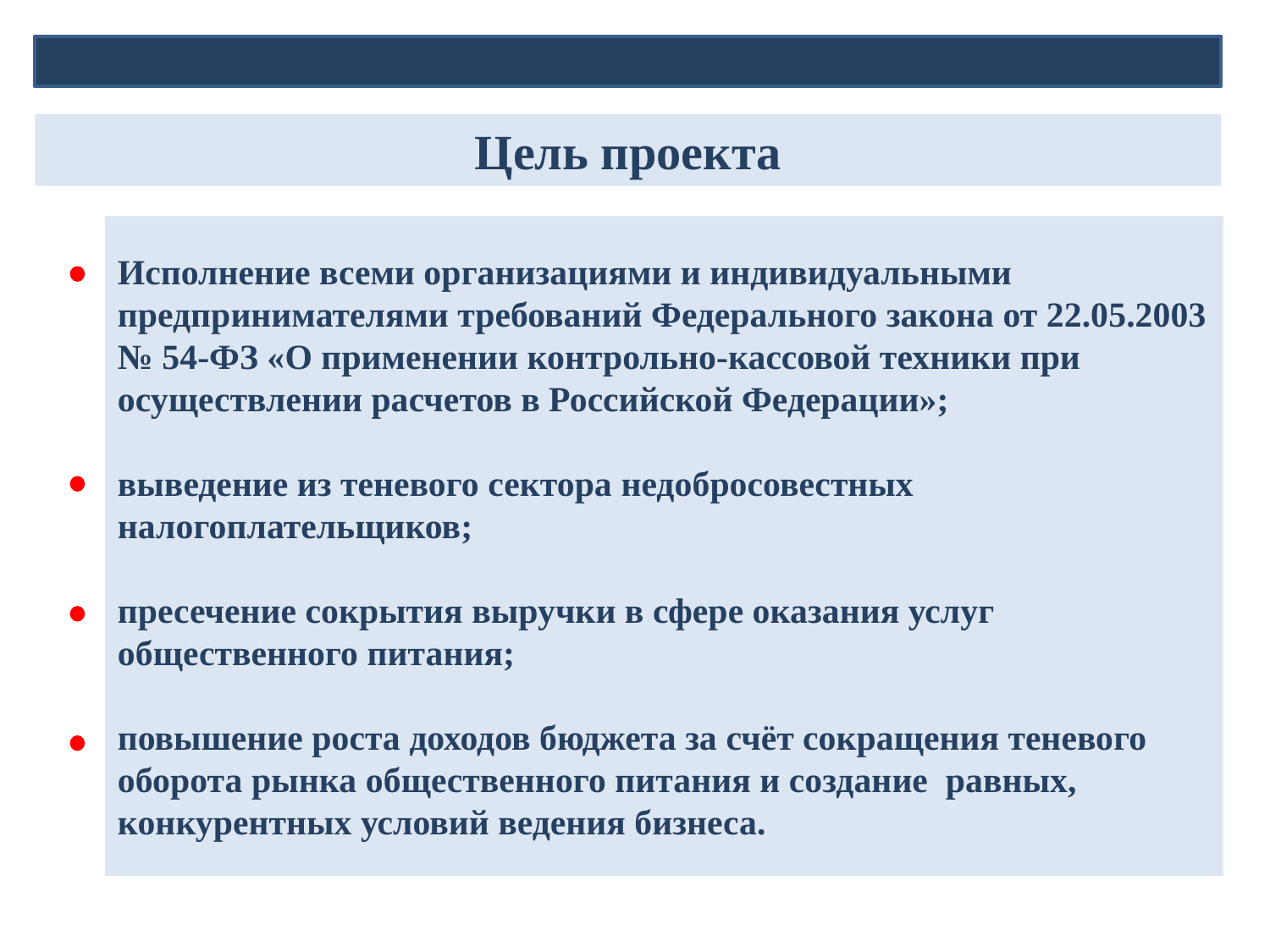

Цель проекта
# Исполнение всеми организациями и индивидуальными предпринимателями требований Федерального закона от 22.05.2003 № 54-ФЗ «О применении контрольно-кассовой техники при осуществлении расчетов в Российской Федерации»; выведение из теневого сектора недобросовестных налогоплательщиков; пресечение сокрытия выручки в сфере оказания услуг общественного питания; повышение роста доходов бюджета за счёт сокращения теневого оборота рынка общественного питания и создание  равных, конкурентных условий ведения бизнеса.